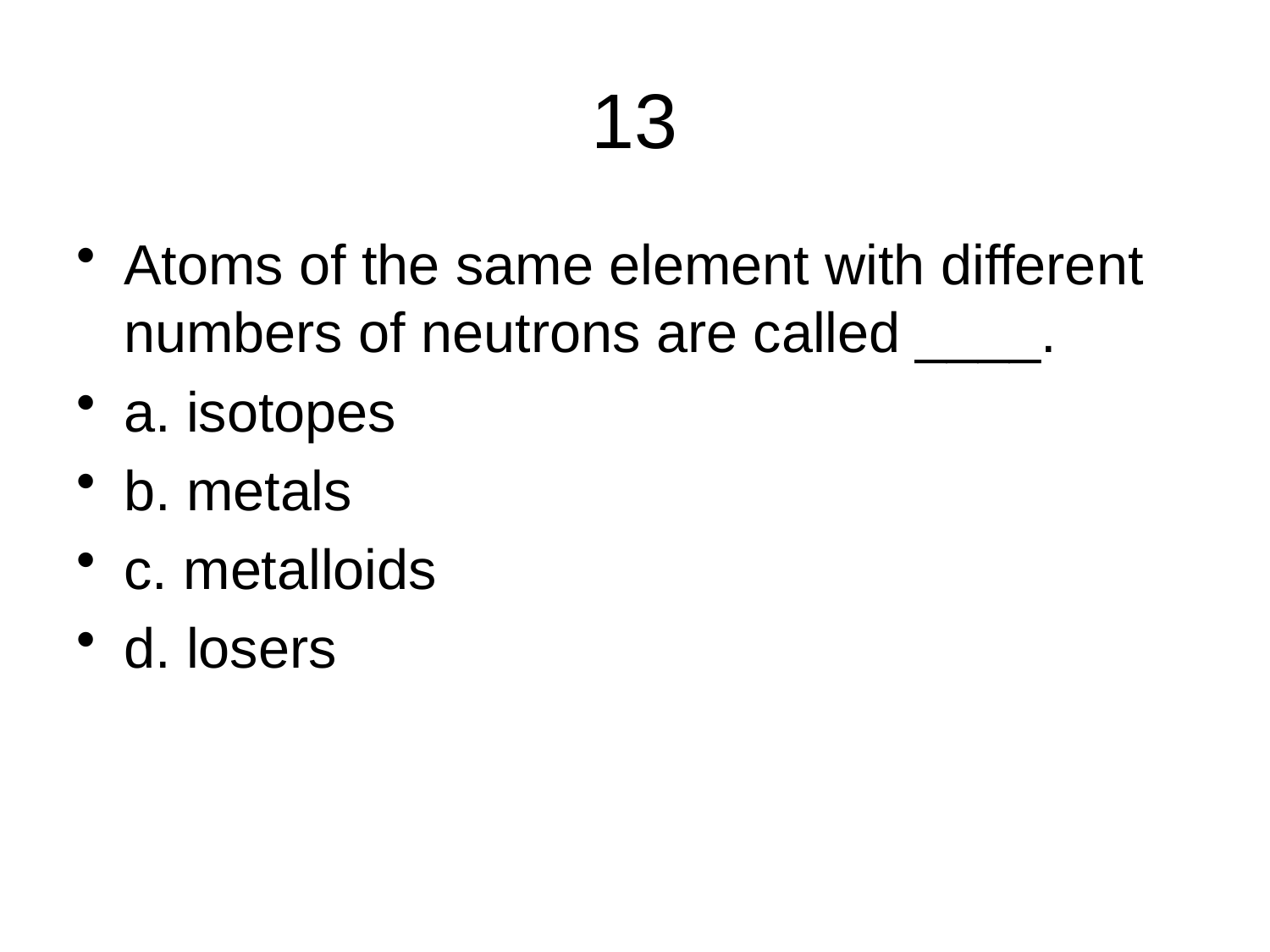

# 13
Atoms of the same element with different numbers of neutrons are called ____.
a. isotopes
b. metals
c. metalloids
d. losers